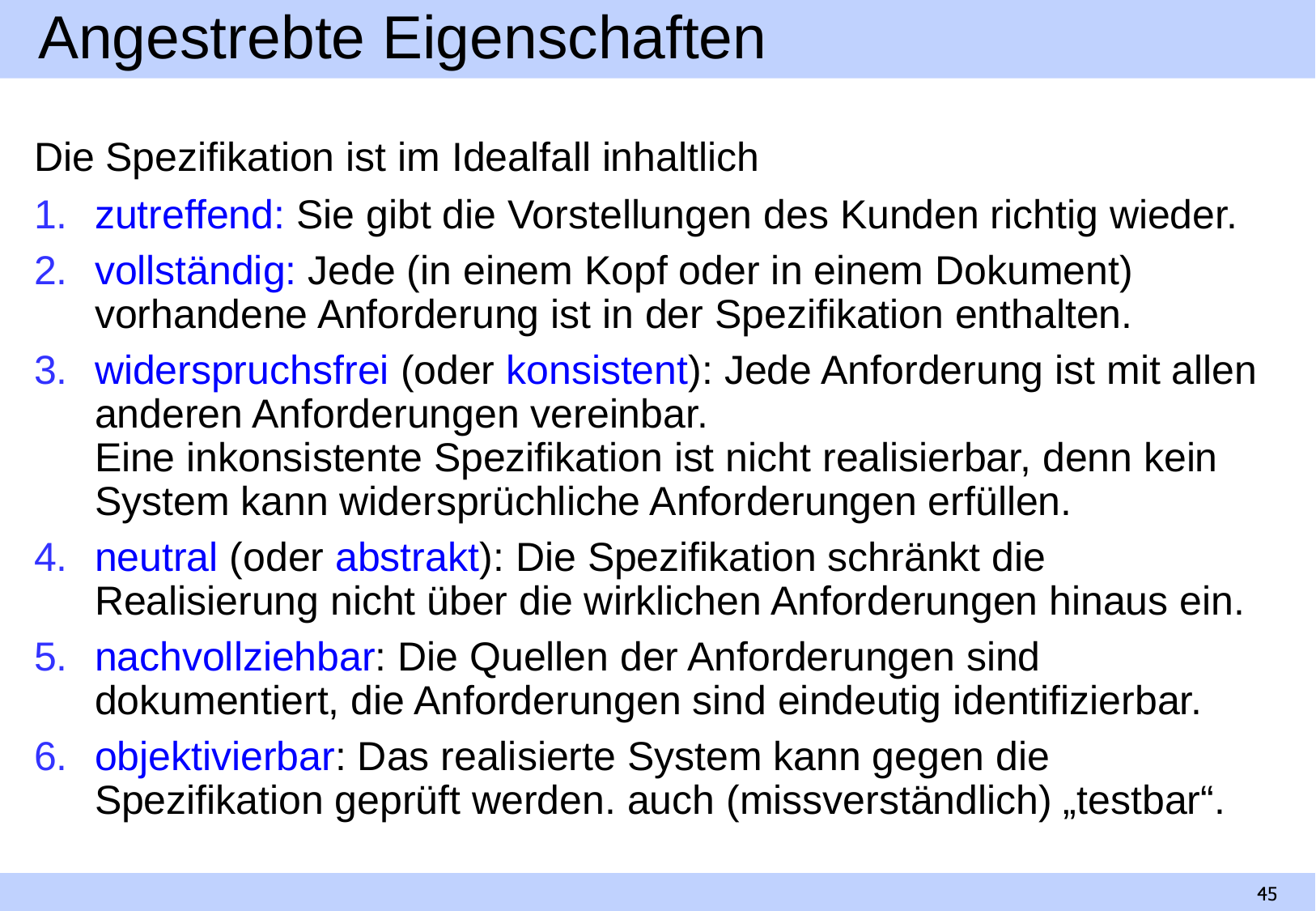

# Angestrebte Eigenschaften
Die Spezifikation ist im Idealfall inhaltlich
zutreffend: Sie gibt die Vorstellungen des Kunden richtig wieder.
vollständig: Jede (in einem Kopf oder in einem Dokument) vorhandene Anforderung ist in der Spezifikation enthalten.
widerspruchsfrei (oder konsistent): Jede Anforderung ist mit allen anderen Anforderungen vereinbar.
Eine inkonsistente Spezifikation ist nicht realisierbar, denn kein System kann widersprüchliche Anforderungen erfüllen.
neutral (oder abstrakt): Die Spezifikation schränkt die Realisierung nicht über die wirklichen Anforderungen hinaus ein.
nachvollziehbar: Die Quellen der Anforderungen sind dokumentiert, die Anforderungen sind eindeutig identifizierbar.
objektivierbar: Das realisierte System kann gegen die Spezifikation geprüft werden. auch (missverständlich) „testbar“.

45